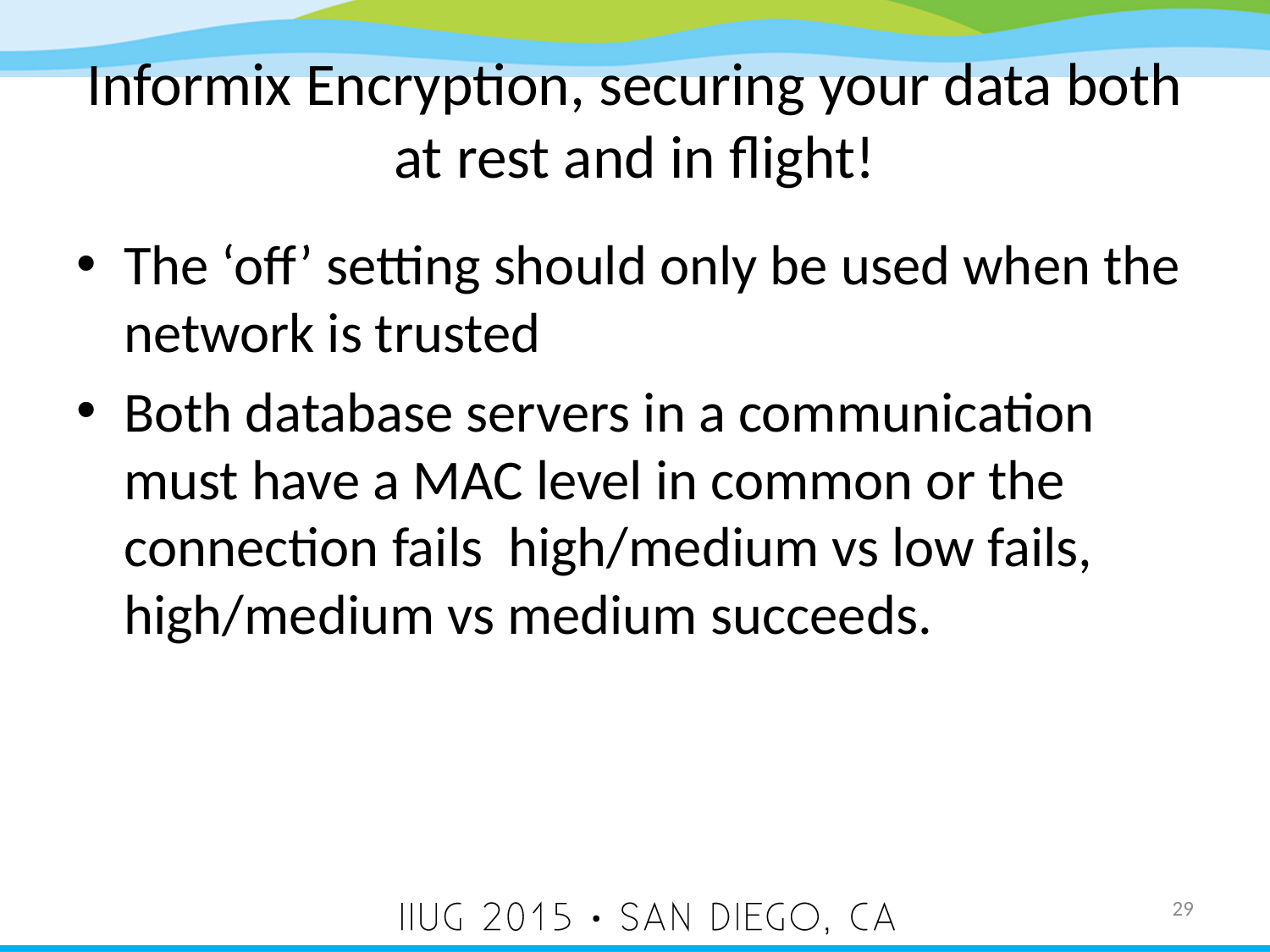

# Informix Encryption, securing your data both at rest and in flight!
The ‘off’ setting should only be used when the network is trusted
Both database servers in a communication must have a MAC level in common or the connection fails  high/medium vs low fails, high/medium vs medium succeeds.
29